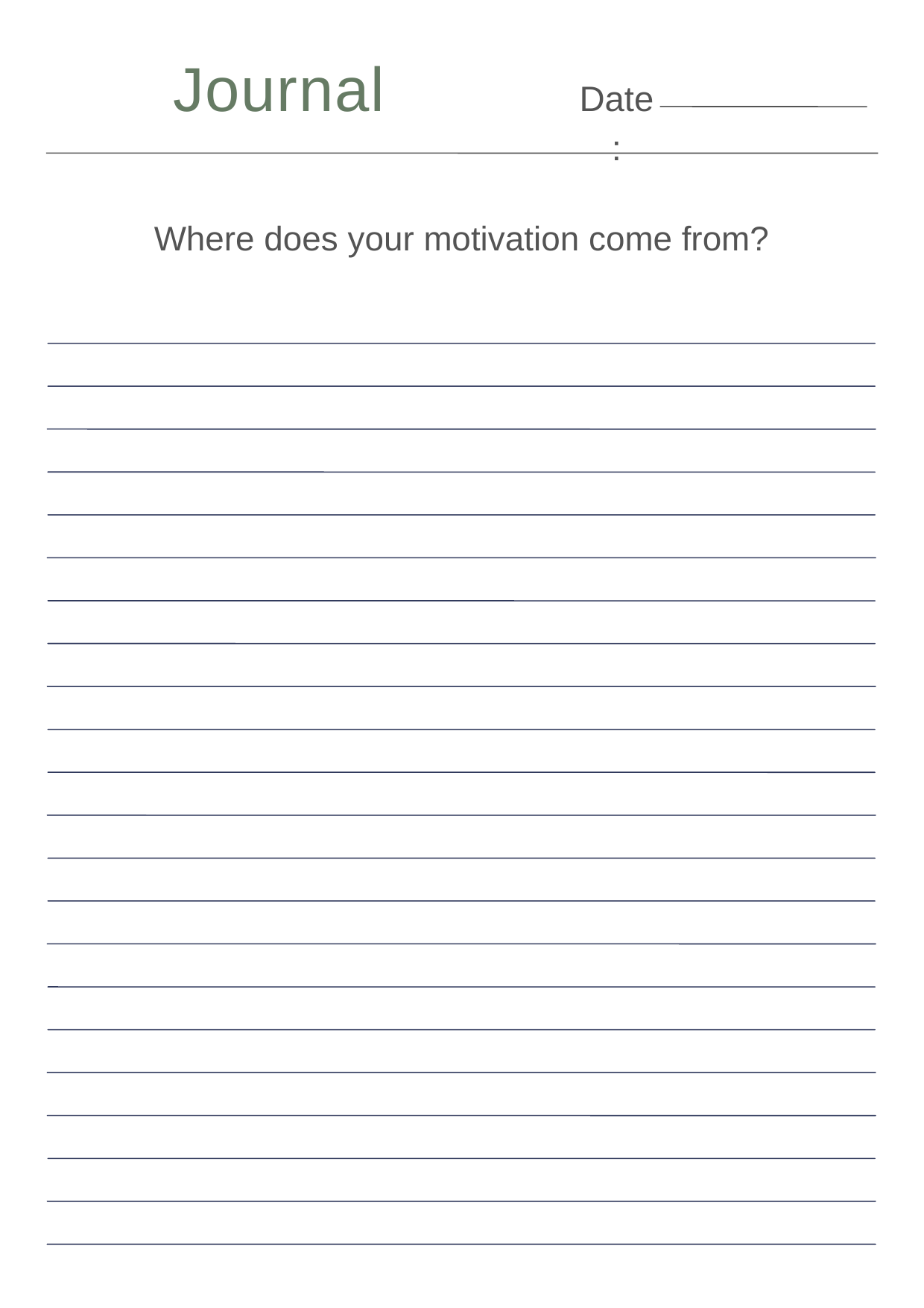

Journal
Date:

Where does your motivation come from?